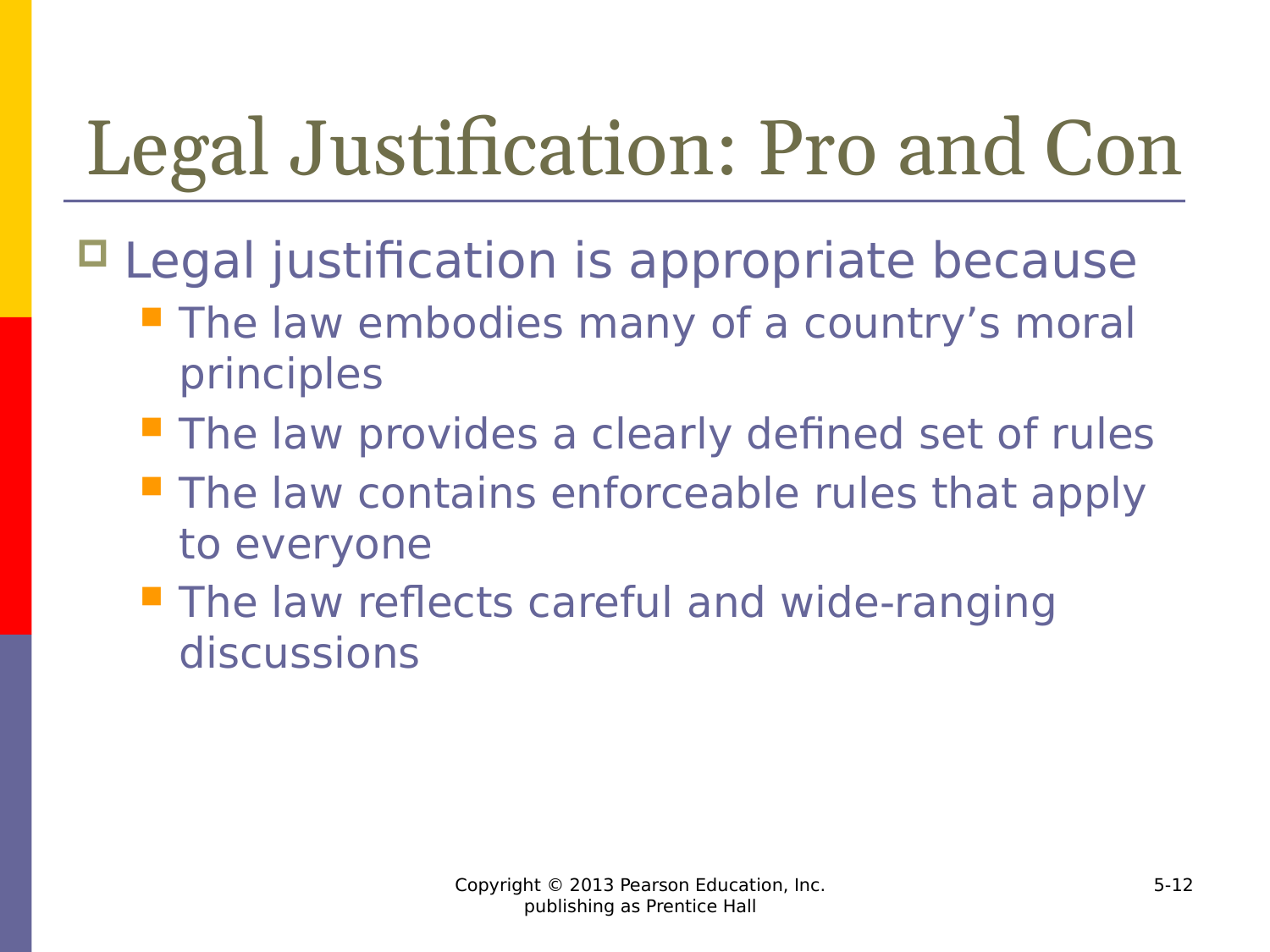

# Legal Justification: Pro and Con
Legal justification is appropriate because
The law embodies many of a country’s moral principles
The law provides a clearly defined set of rules
The law contains enforceable rules that apply to everyone
The law reflects careful and wide-ranging discussions
Copyright © 2013 Pearson Education, Inc. publishing as Prentice Hall
5-12